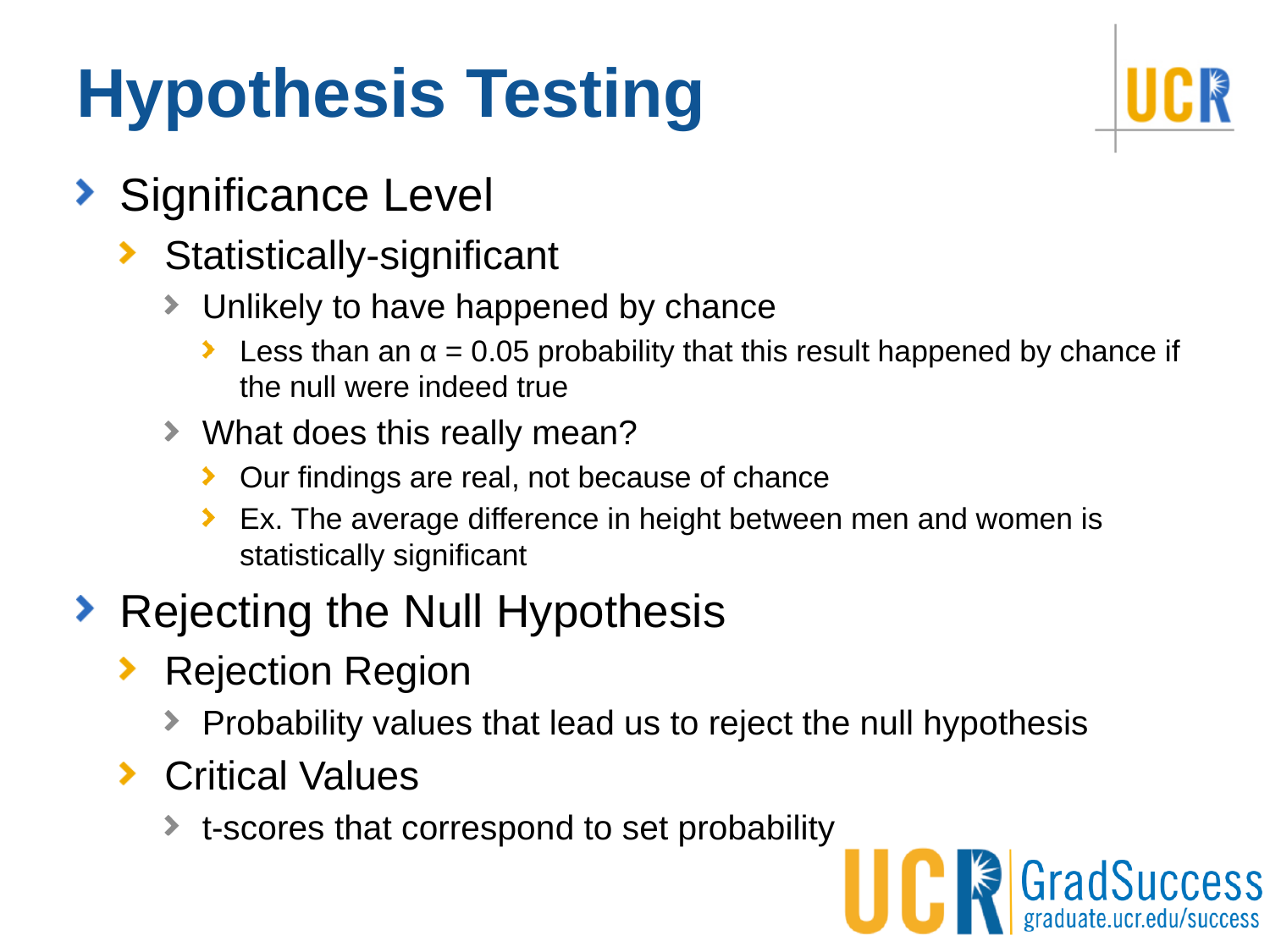

# Hypothesis Testing
Significance Level
Statistically-significant
Unlikely to have happened by chance
Less than an α = 0.05 probability that this result happened by chance if the null were indeed true
What does this really mean?
Our findings are real, not because of chance
Ex. The average difference in height between men and women is statistically significant
Rejecting the Null Hypothesis
Rejection Region
Probability values that lead us to reject the null hypothesis
Critical Values
t-scores that correspond to set probability